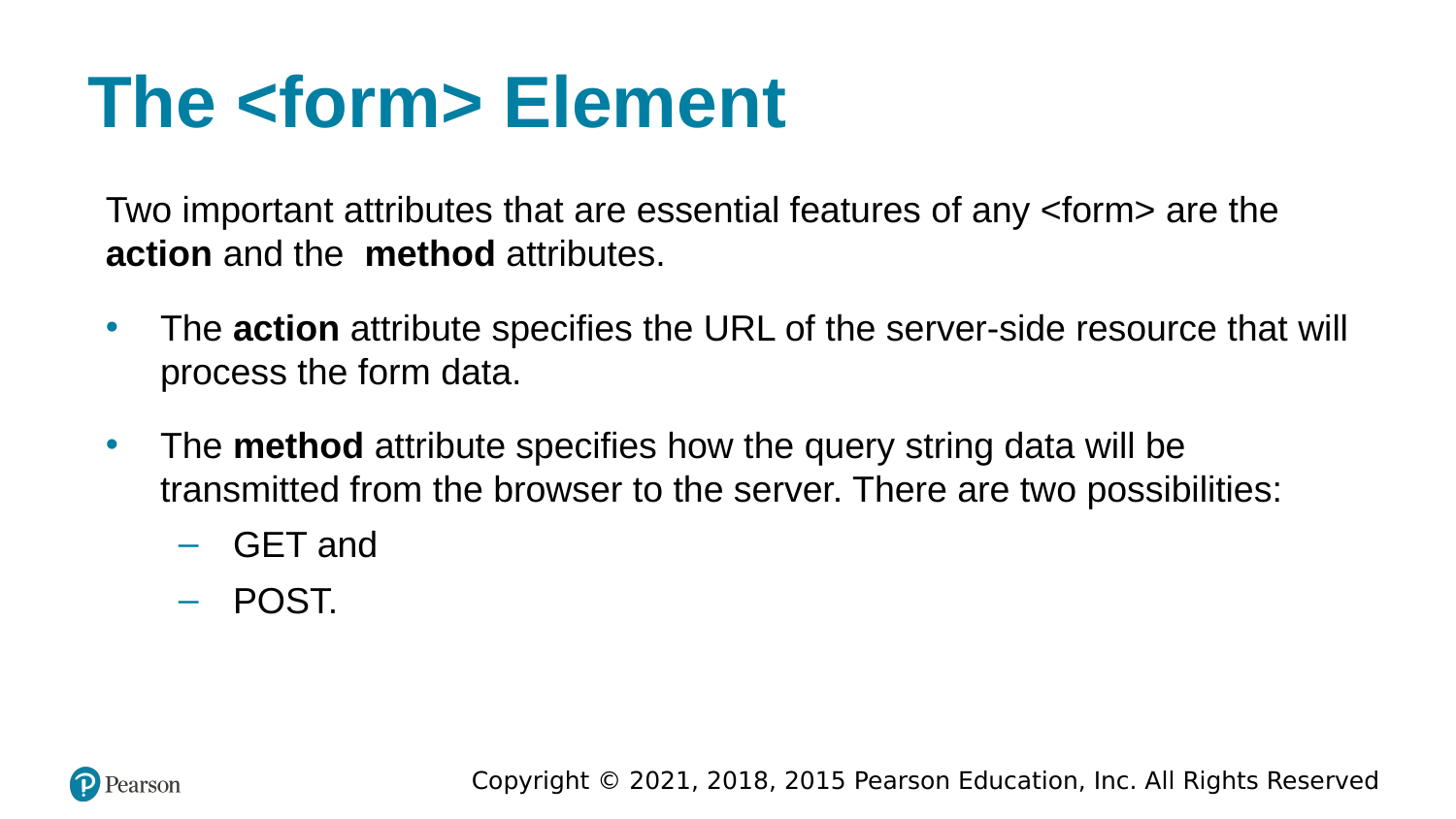

# The <form> Element
Two important attributes that are essential features of any <form> are the action and the  method attributes.
The action attribute specifies the URL of the server-side resource that will process the form data.
The method attribute specifies how the query string data will be transmitted from the browser to the server. There are two possibilities:
GET and
POST.